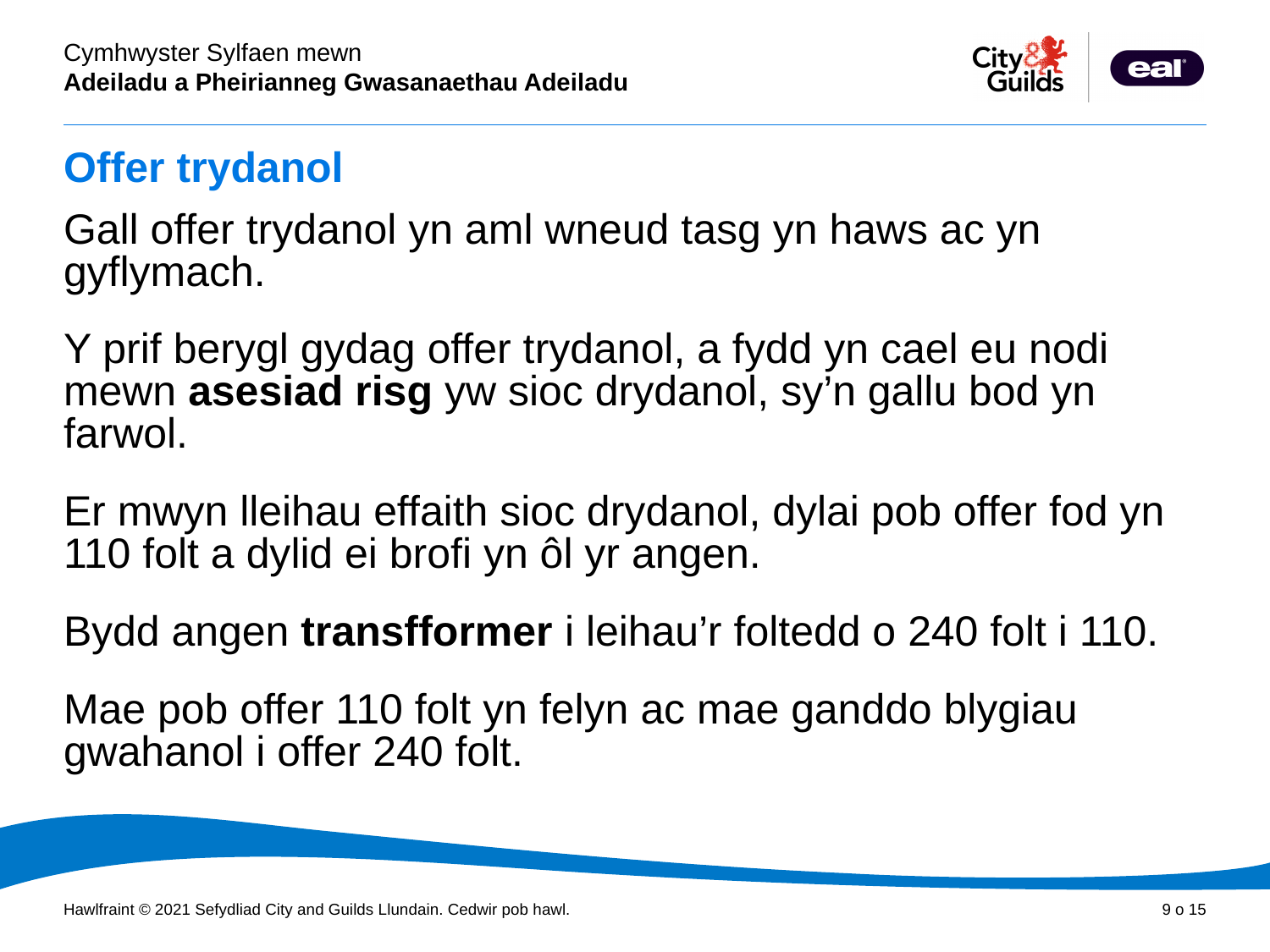

# Offer trydanol
Gall offer trydanol yn aml wneud tasg yn haws ac yn gyflymach.
Y prif berygl gydag offer trydanol, a fydd yn cael eu nodi mewn asesiad risg yw sioc drydanol, sy’n gallu bod yn farwol.
Er mwyn lleihau effaith sioc drydanol, dylai pob offer fod yn 110 folt a dylid ei brofi yn ôl yr angen.
Bydd angen transfformer i leihau’r foltedd o 240 folt i 110.
Mae pob offer 110 folt yn felyn ac mae ganddo blygiau gwahanol i offer 240 folt.